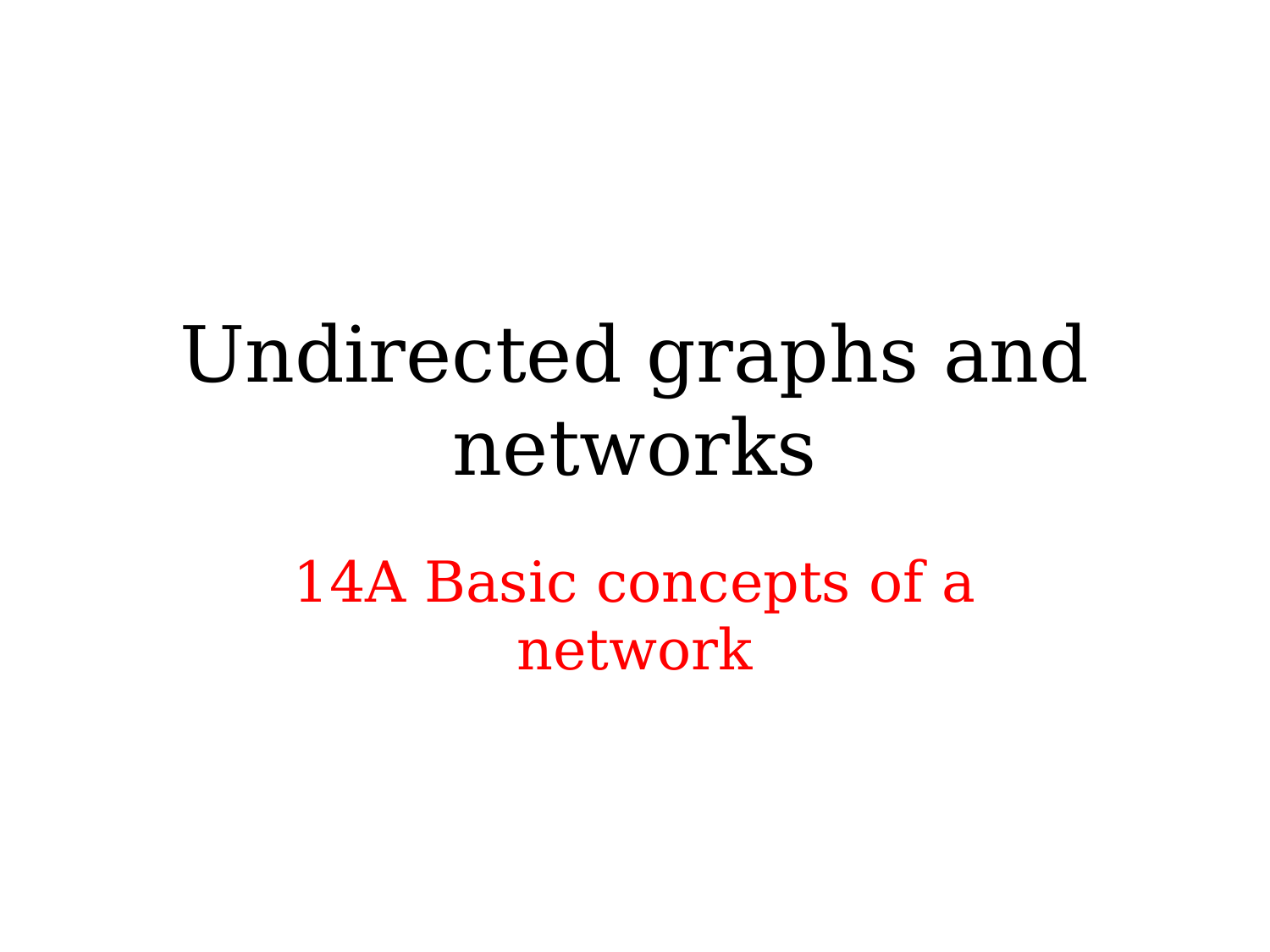

# Undirected graphs and networks
14A Basic concepts of a network